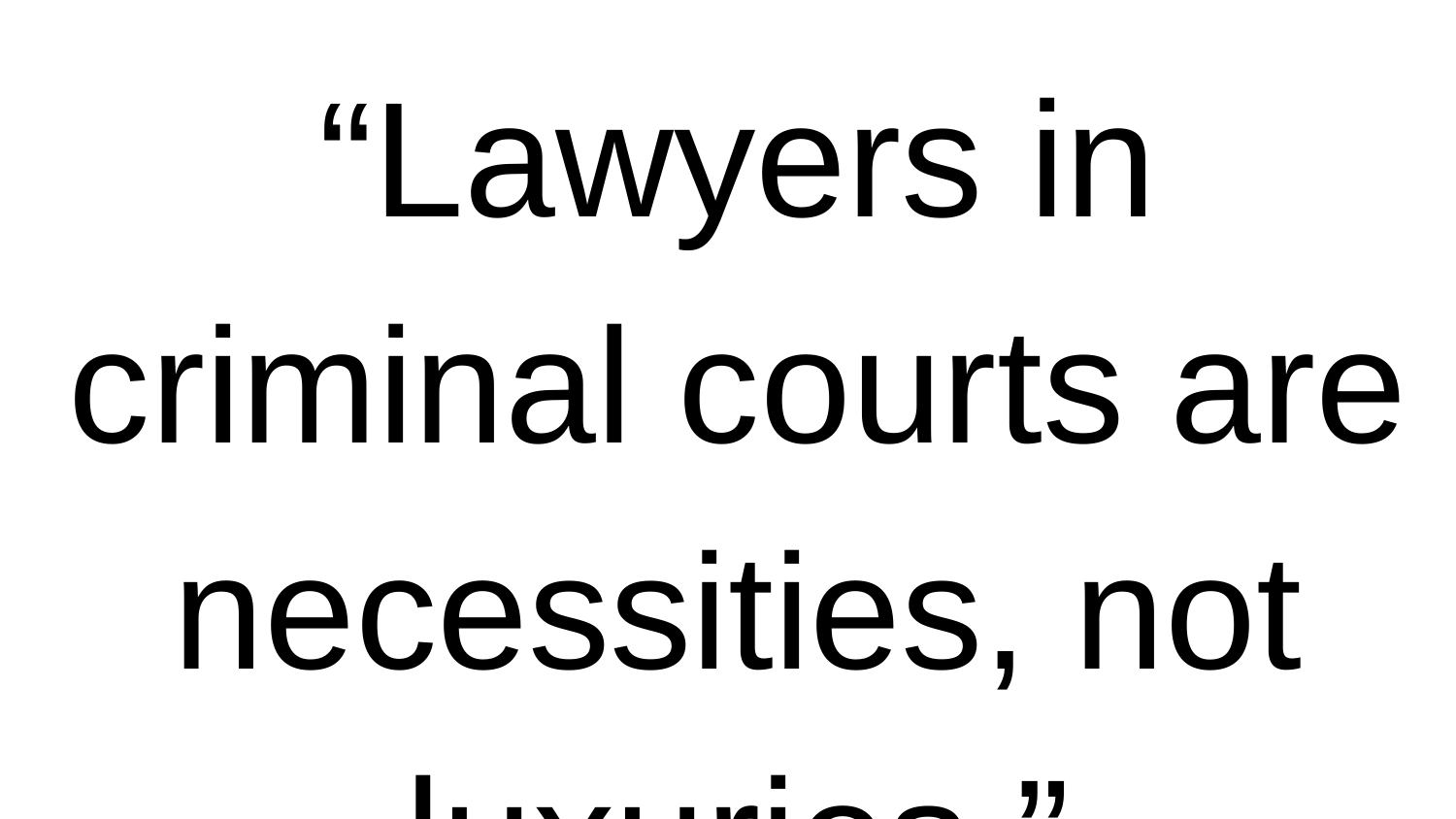

“Lawyers in criminal courts are necessities, not luxuries.”

-Justice Hugo Black: Gideon v. Wainwright  372 US , 335 344, (1963)